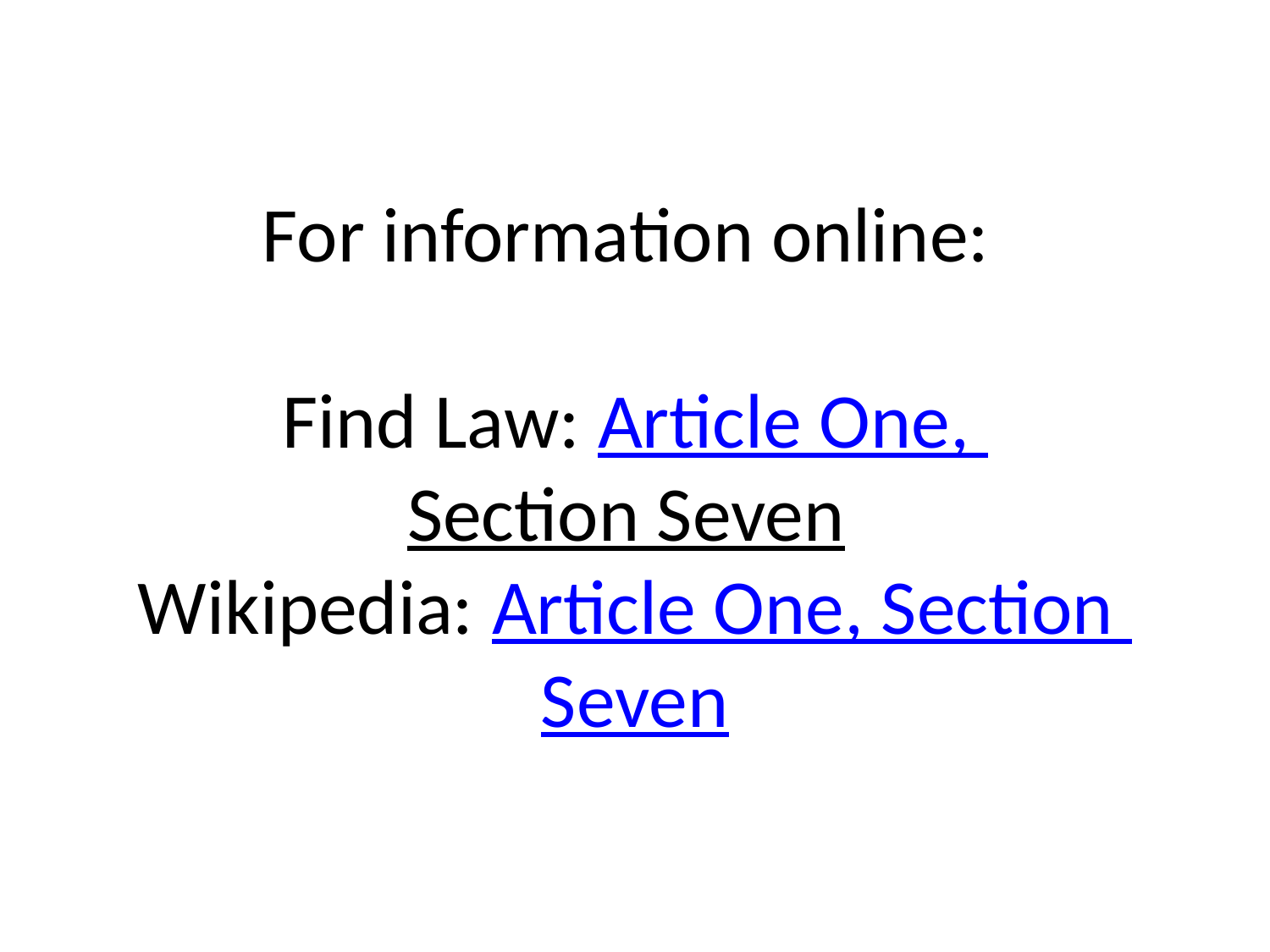

# For information online: Find Law: Article One, Section Seven Wikipedia: Article One, Section Seven